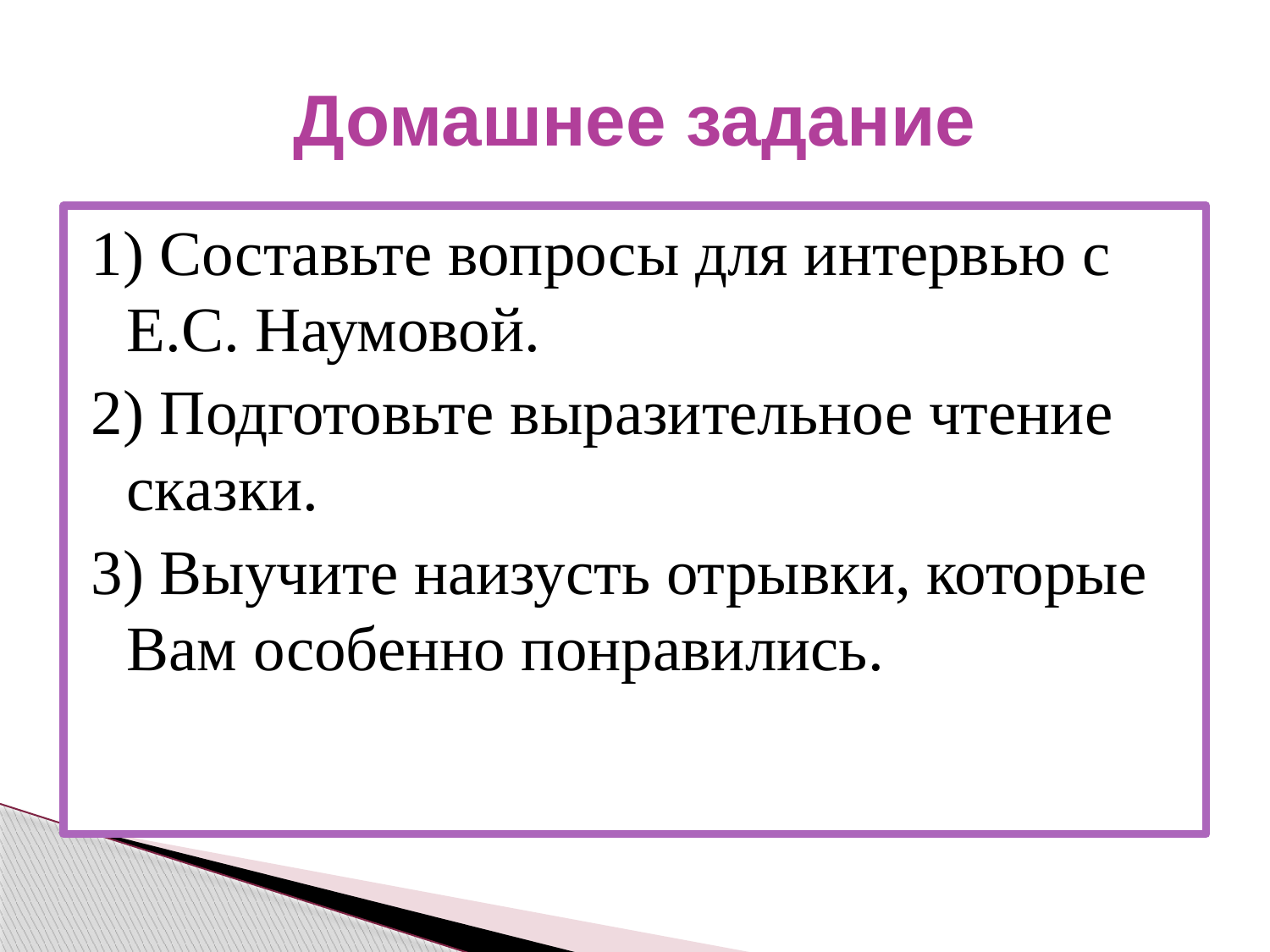

# Домашнее задание
1) Составьте вопросы для интервью с Е.С. Наумовой.
2) Подготовьте выразительное чтение сказки.
3) Выучите наизусть отрывки, которые Вам особенно понравились.